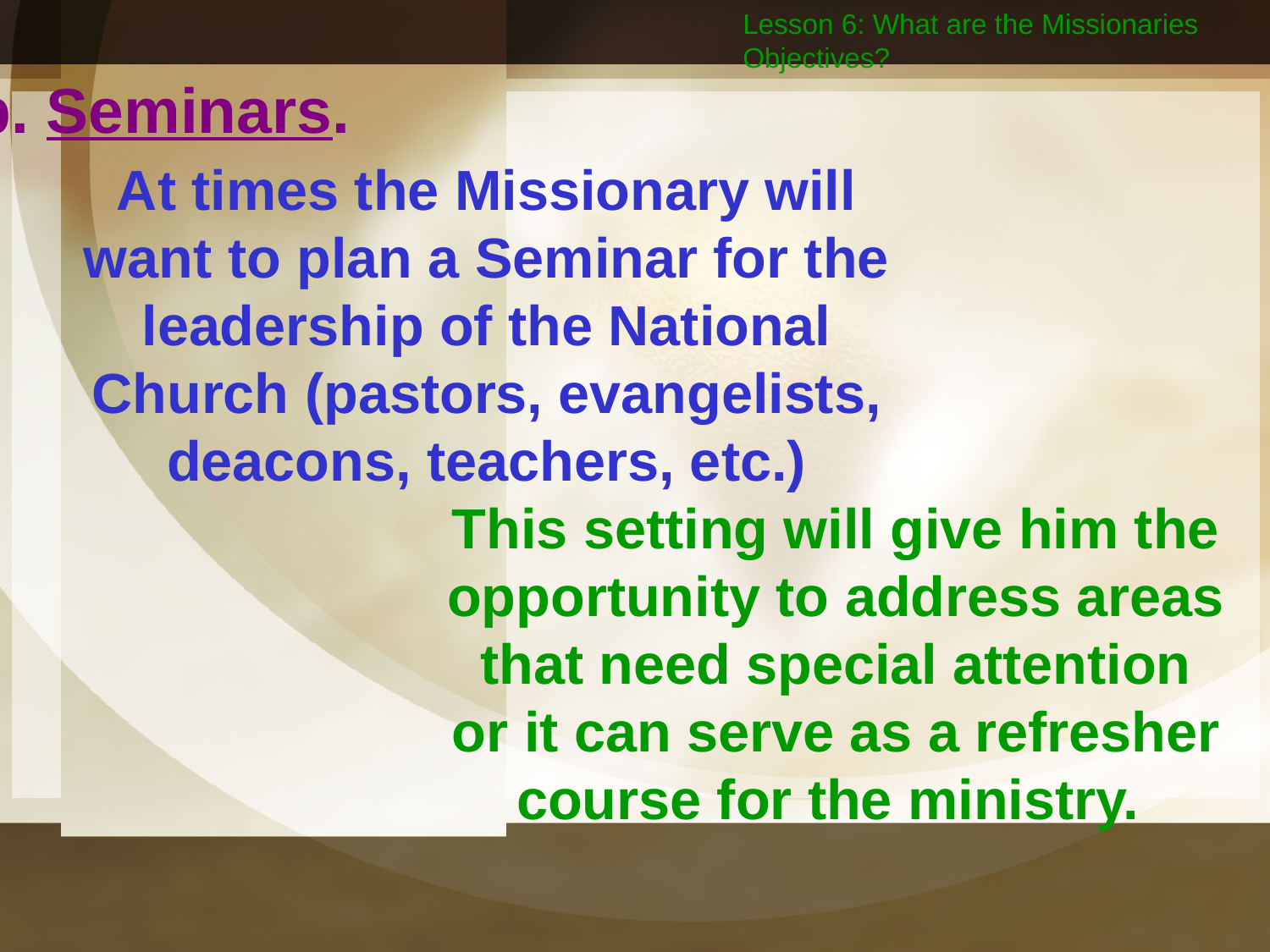

Lesson 6: What are the Missionaries Objectives?
 b. Seminars.
At times the Missionary will want to plan a Seminar for the leadership of the National Church (pastors, evangelists, deacons, teachers, etc.)
This setting will give him the opportunity to address areas that need special attention or it can serve as a refresher course for the ministry.